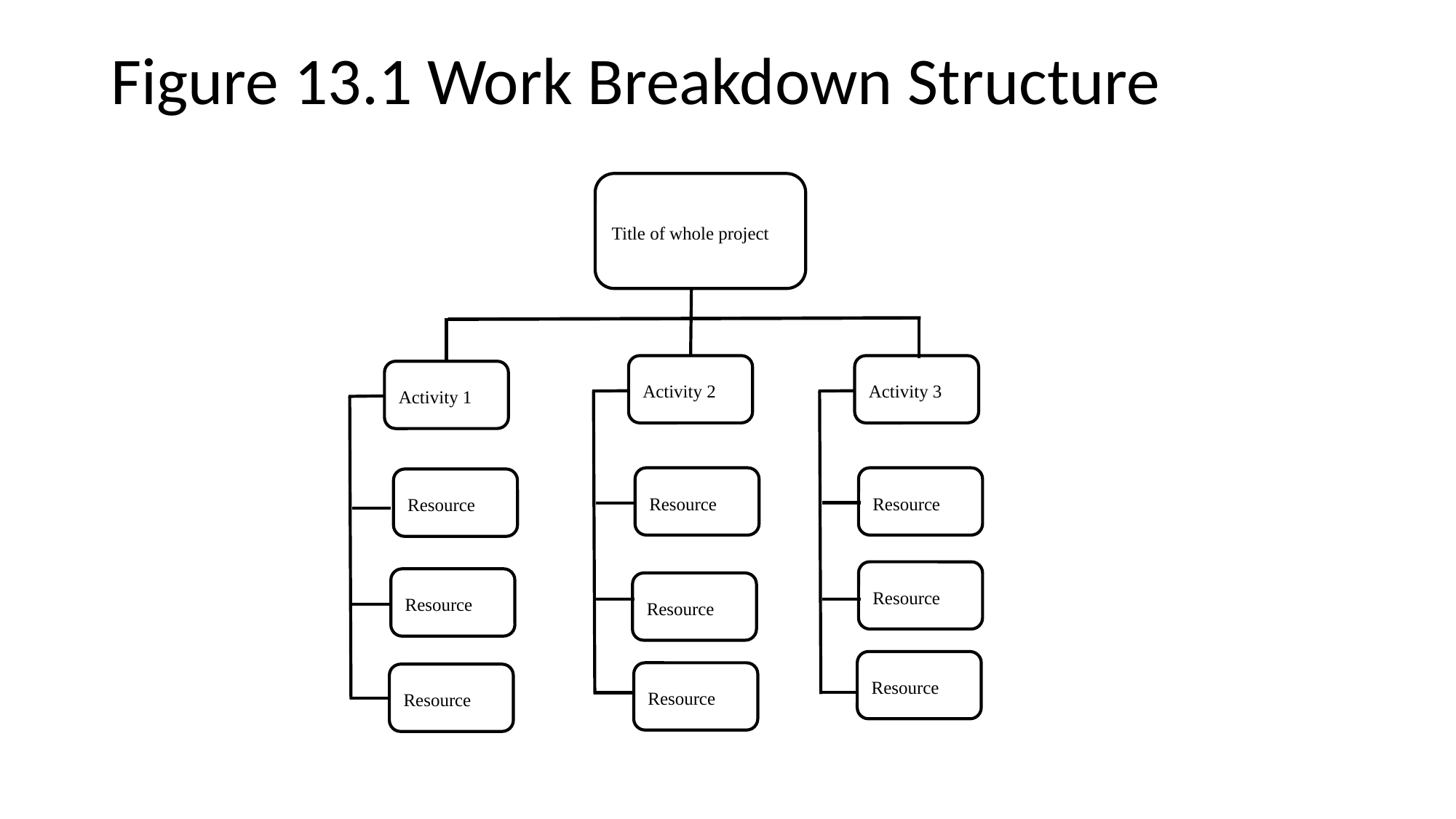

# Figure 13.1 Work Breakdown Structure

Title of whole project
Activity 2
Activity 3
Activity 1
Resource
Resource
Resource
Resource
Resource
Resource
Resource
Resource
Resource